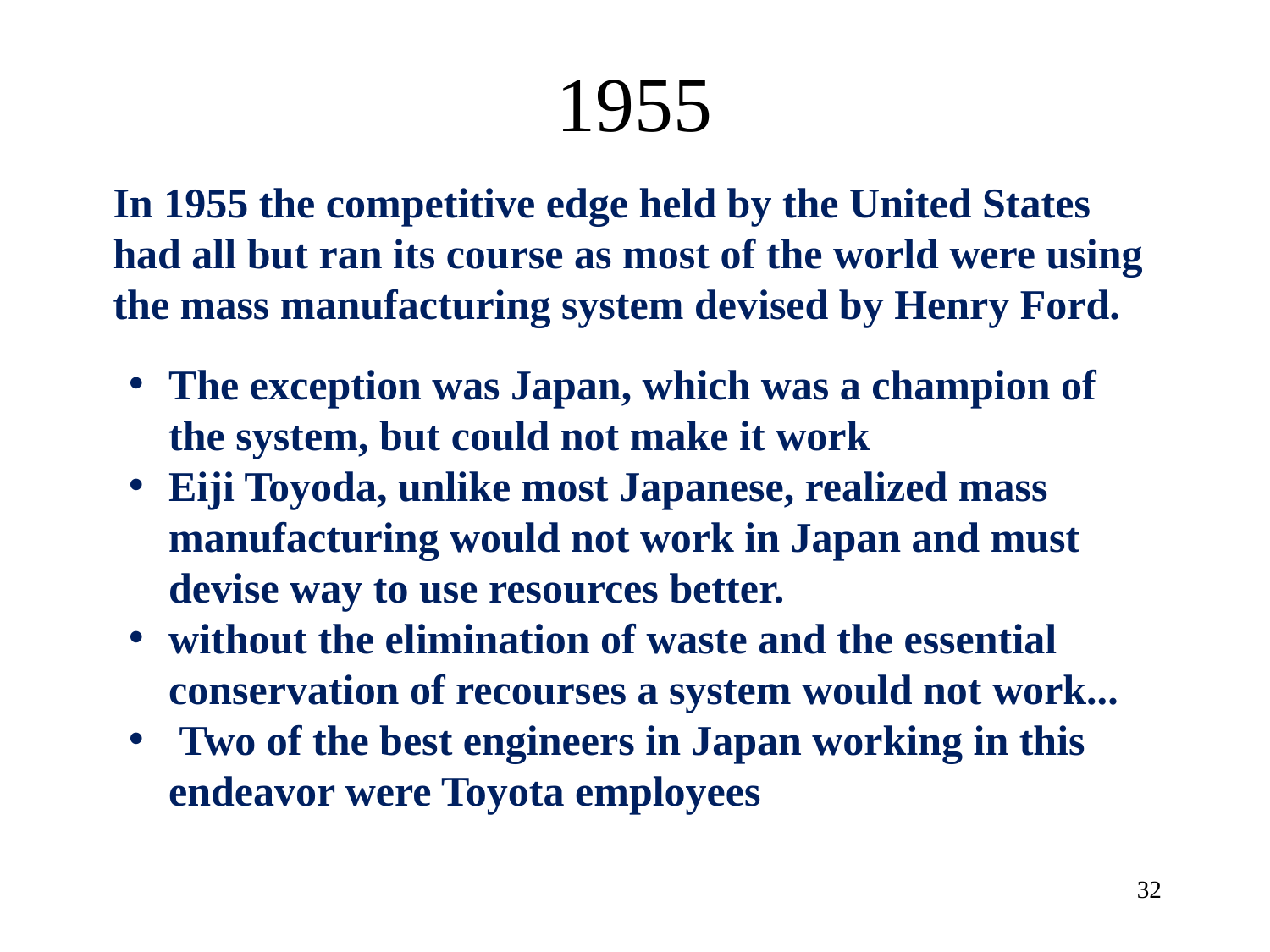

# 1955
In 1955 the competitive edge held by the United States had all but ran its course as most of the world were using the mass manufacturing system devised by Henry Ford.

The exception was Japan, which was a champion of the system, but could not make it work
Eiji Toyoda, unlike most Japanese, realized mass manufacturing would not work in Japan and must devise way to use resources better.
without the elimination of waste and the essential conservation of recourses a system would not work...
 Two of the best engineers in Japan working in this endeavor were Toyota employees
32